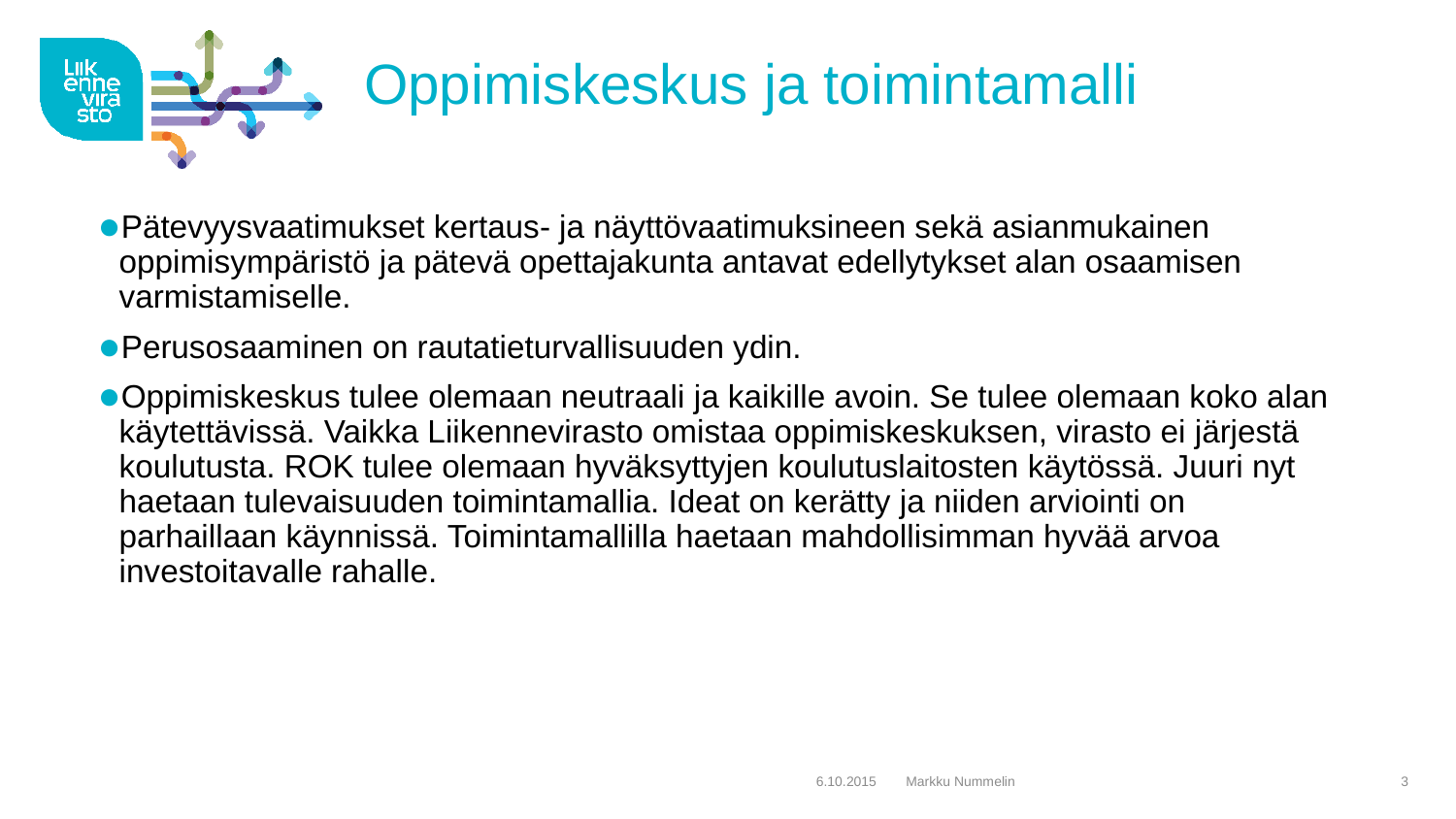

# Oppimiskeskus ja toimintamalli
Pätevyysvaatimukset kertaus- ja näyttövaatimuksineen sekä asianmukainen oppimisympäristö ja pätevä opettajakunta antavat edellytykset alan osaamisen varmistamiselle.
Perusosaaminen on rautatieturvallisuuden ydin.
Oppimiskeskus tulee olemaan neutraali ja kaikille avoin. Se tulee olemaan koko alan käytettävissä. Vaikka Liikennevirasto omistaa oppimiskeskuksen, virasto ei järjestä koulutusta. ROK tulee olemaan hyväksyttyjen koulutuslaitosten käytössä. Juuri nyt haetaan tulevaisuuden toimintamallia. Ideat on kerätty ja niiden arviointi on parhaillaan käynnissä. Toimintamallilla haetaan mahdollisimman hyvää arvoa investoitavalle rahalle.

6.10.2015
Markku Nummelin
3